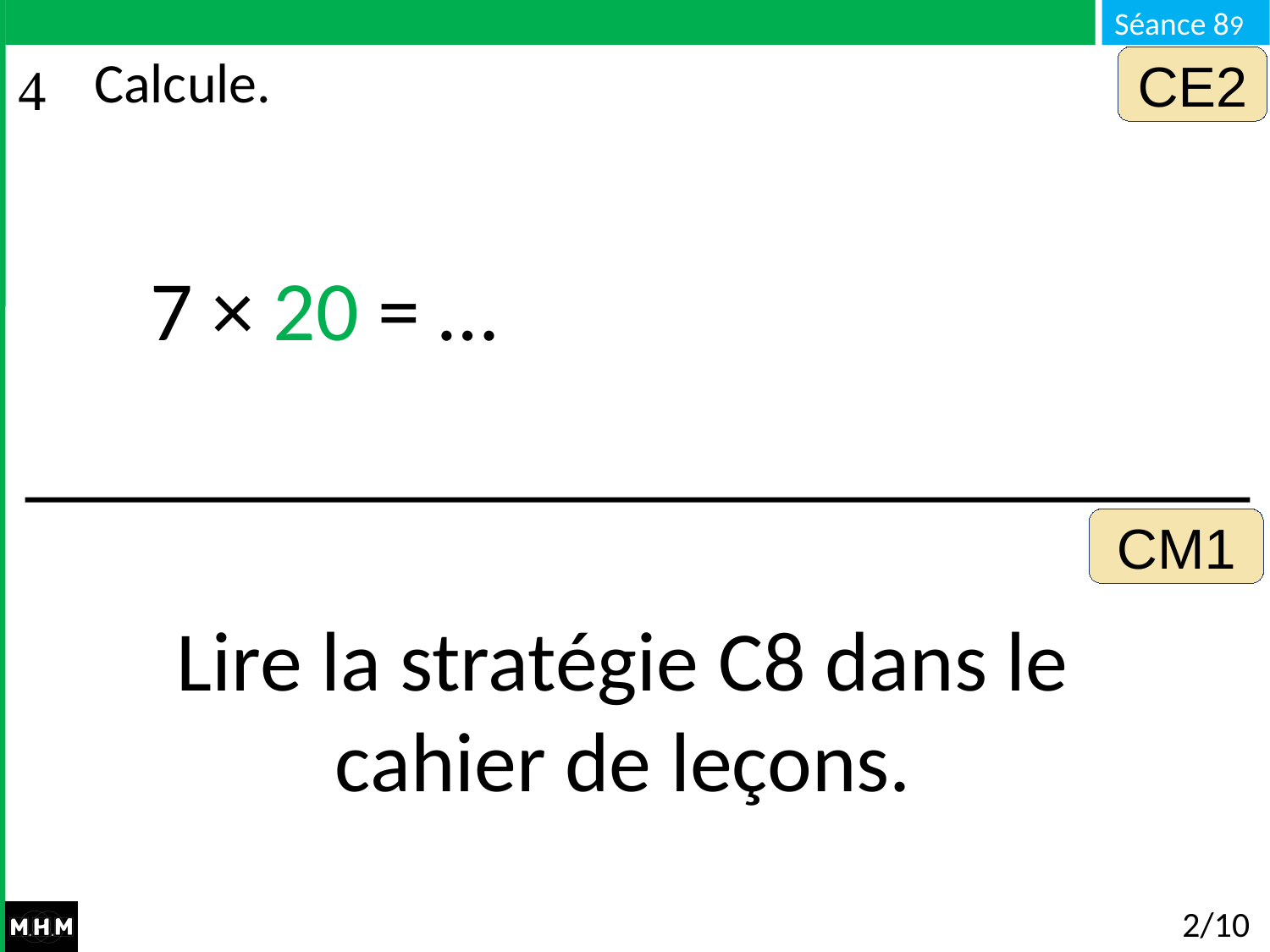

CE2
# Calcule.
7 × 20 = …

CM1
Lire la stratégie C8 dans le cahier de leçons.
2/10